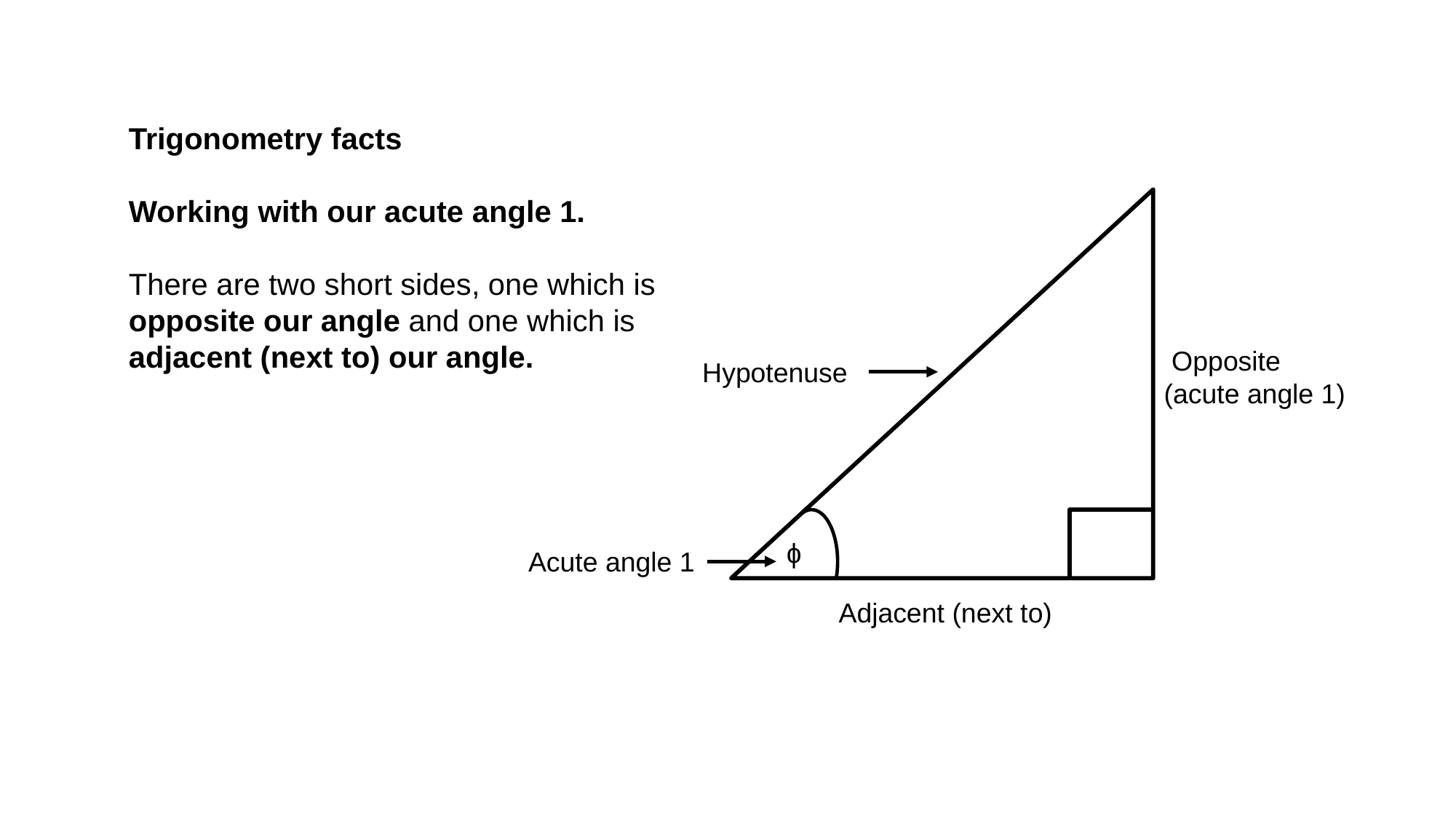

Trigonometry facts

Working with our acute angle 1.

There are two short sides, one which is opposite our angle and one which is adjacent (next to) our angle.

 Opposite
(acute angle 1)
Hypotenuse

ɸ
Acute angle 1
Adjacent (next to)